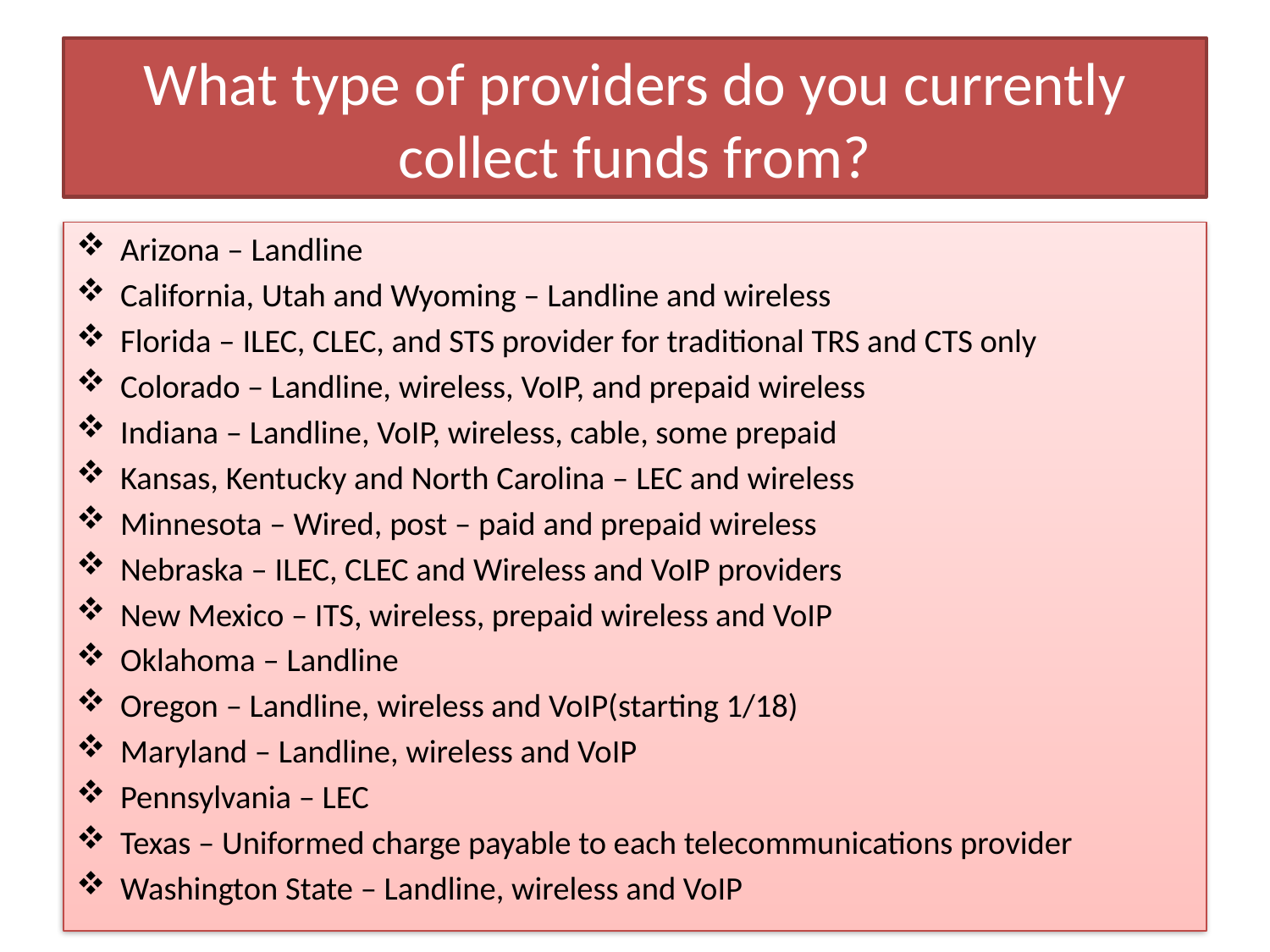

# What type of providers do you currently collect funds from?
Arizona – Landline
California, Utah and Wyoming – Landline and wireless
Florida – ILEC, CLEC, and STS provider for traditional TRS and CTS only
Colorado – Landline, wireless, VoIP, and prepaid wireless
Indiana – Landline, VoIP, wireless, cable, some prepaid
Kansas, Kentucky and North Carolina – LEC and wireless
Minnesota – Wired, post – paid and prepaid wireless
Nebraska – ILEC, CLEC and Wireless and VoIP providers
New Mexico – ITS, wireless, prepaid wireless and VoIP
Oklahoma – Landline
Oregon – Landline, wireless and VoIP(starting 1/18)
Maryland – Landline, wireless and VoIP
Pennsylvania – LEC
Texas – Uniformed charge payable to each telecommunications provider
Washington State – Landline, wireless and VoIP